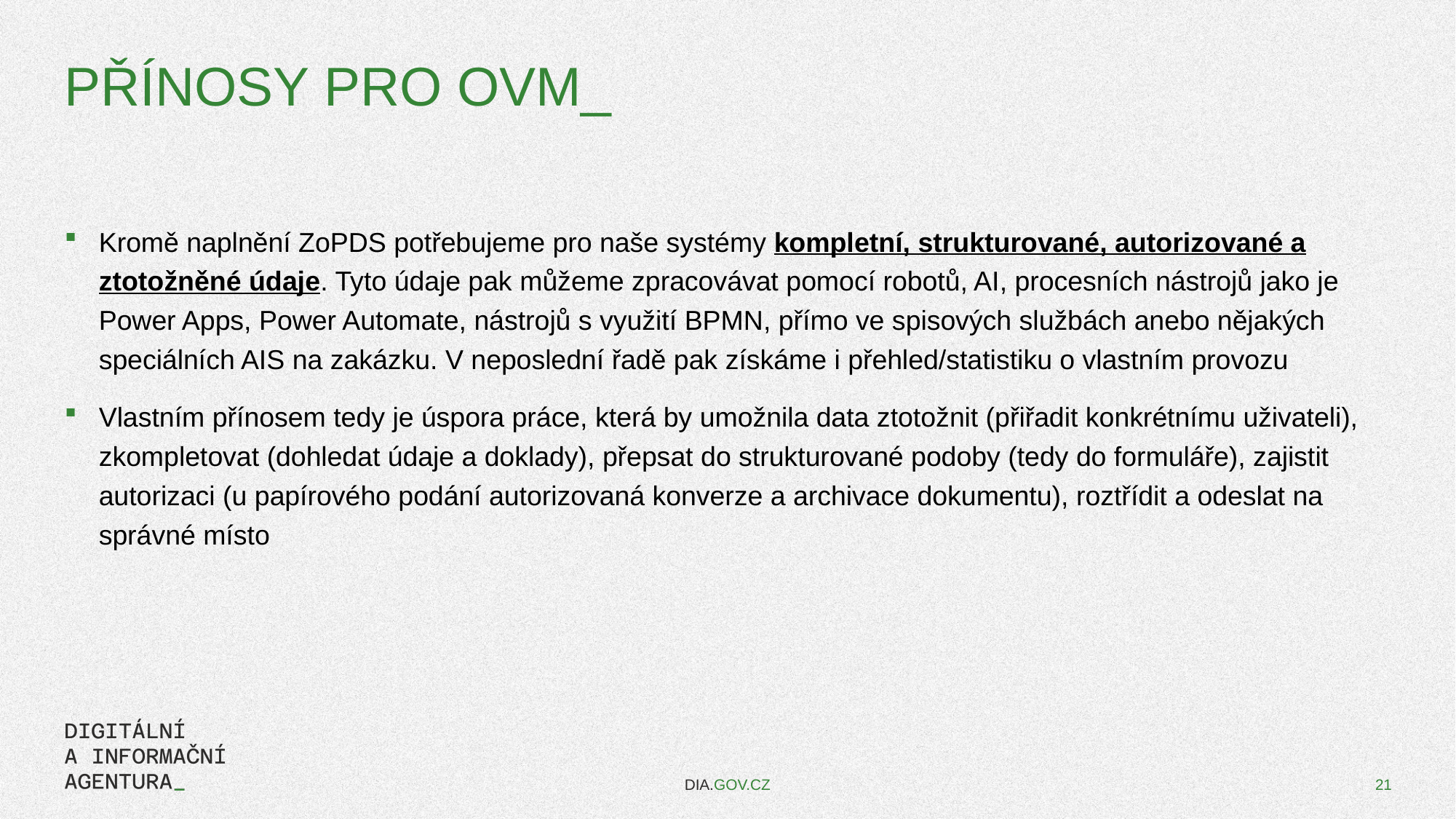

# Přínosy pro OVM_
Kromě naplnění ZoPDS potřebujeme pro naše systémy kompletní, strukturované, autorizované a ztotožněné údaje. Tyto údaje pak můžeme zpracovávat pomocí robotů, AI, procesních nástrojů jako je Power Apps, Power Automate, nástrojů s využití BPMN, přímo ve spisových službách anebo nějakých speciálních AIS na zakázku. V neposlední řadě pak získáme i přehled/statistiku o vlastním provozu
Vlastním přínosem tedy je úspora práce, která by umožnila data ztotožnit (přiřadit konkrétnímu uživateli), zkompletovat (dohledat údaje a doklady), přepsat do strukturované podoby (tedy do formuláře), zajistit autorizaci (u papírového podání autorizovaná konverze a archivace dokumentu), roztřídit a odeslat na správné místo
DIA.GOV.CZ
21